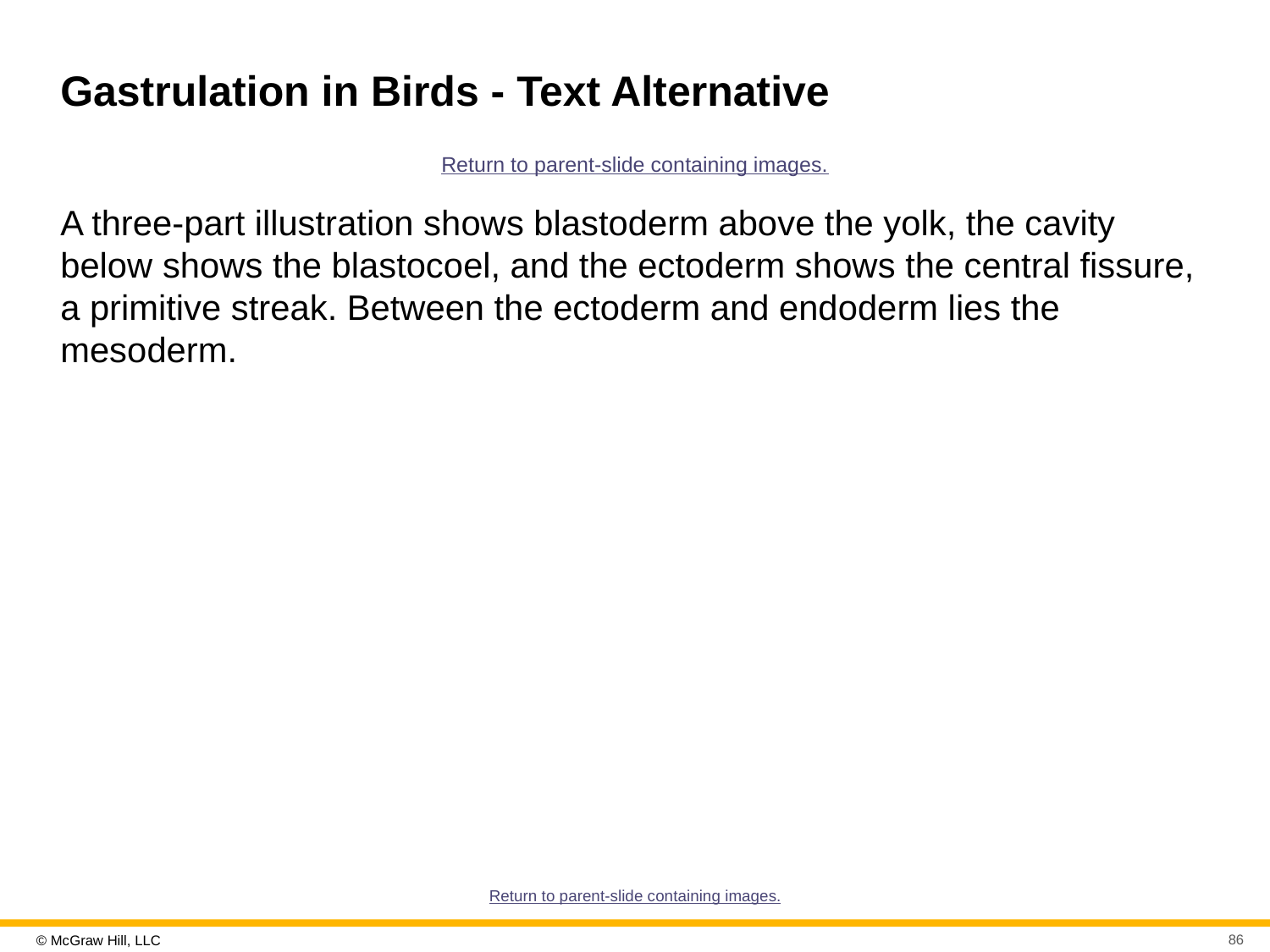

# Gastrulation in Birds - Text Alternative
Return to parent-slide containing images.
A three-part illustration shows blastoderm above the yolk, the cavity below shows the blastocoel, and the ectoderm shows the central fissure, a primitive streak. Between the ectoderm and endoderm lies the mesoderm.
Return to parent-slide containing images.
86